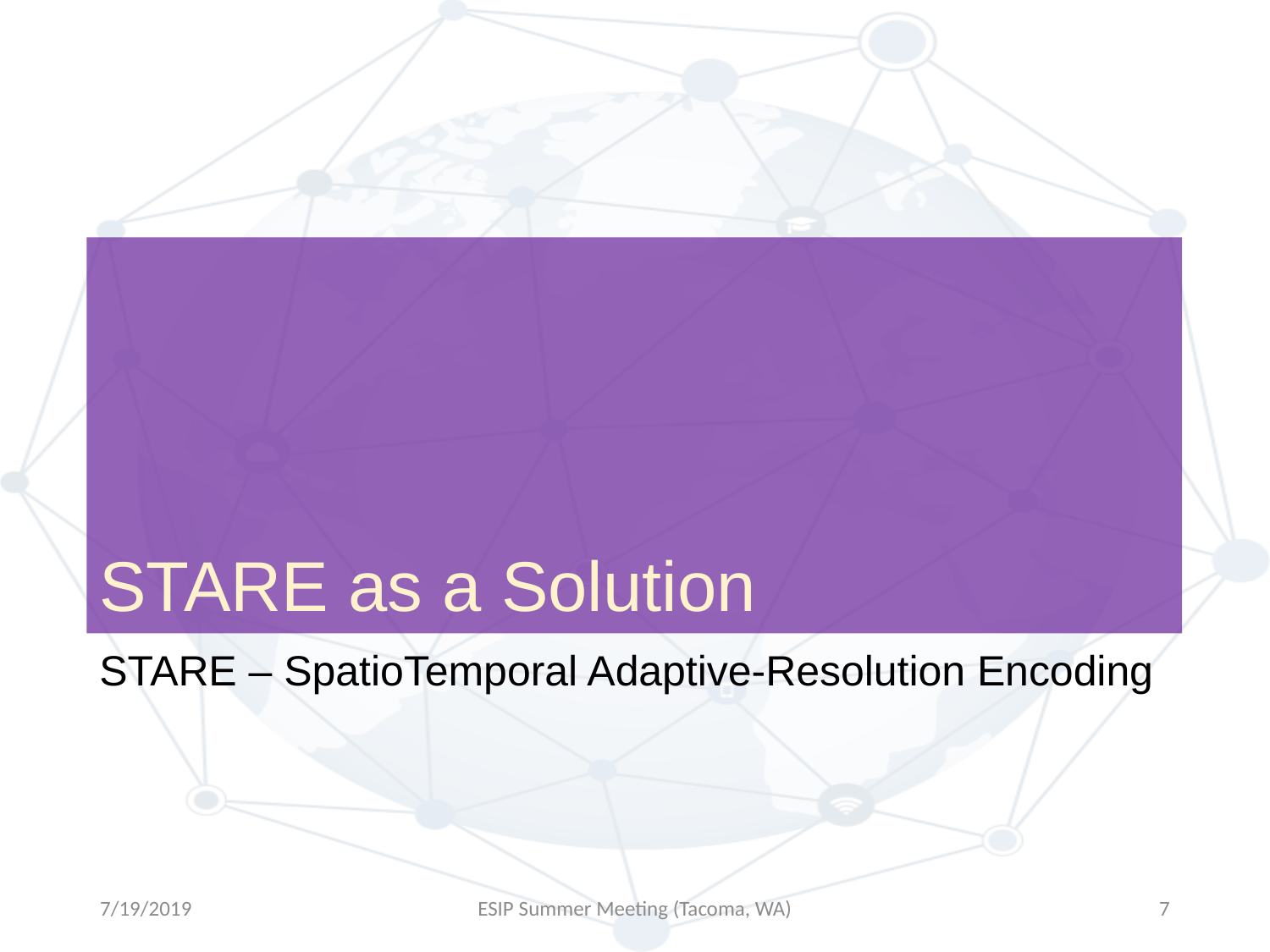

# STARE as a Solution
STARE – SpatioTemporal Adaptive-Resolution Encoding
7/19/2019
ESIP Summer Meeting (Tacoma, WA)
7